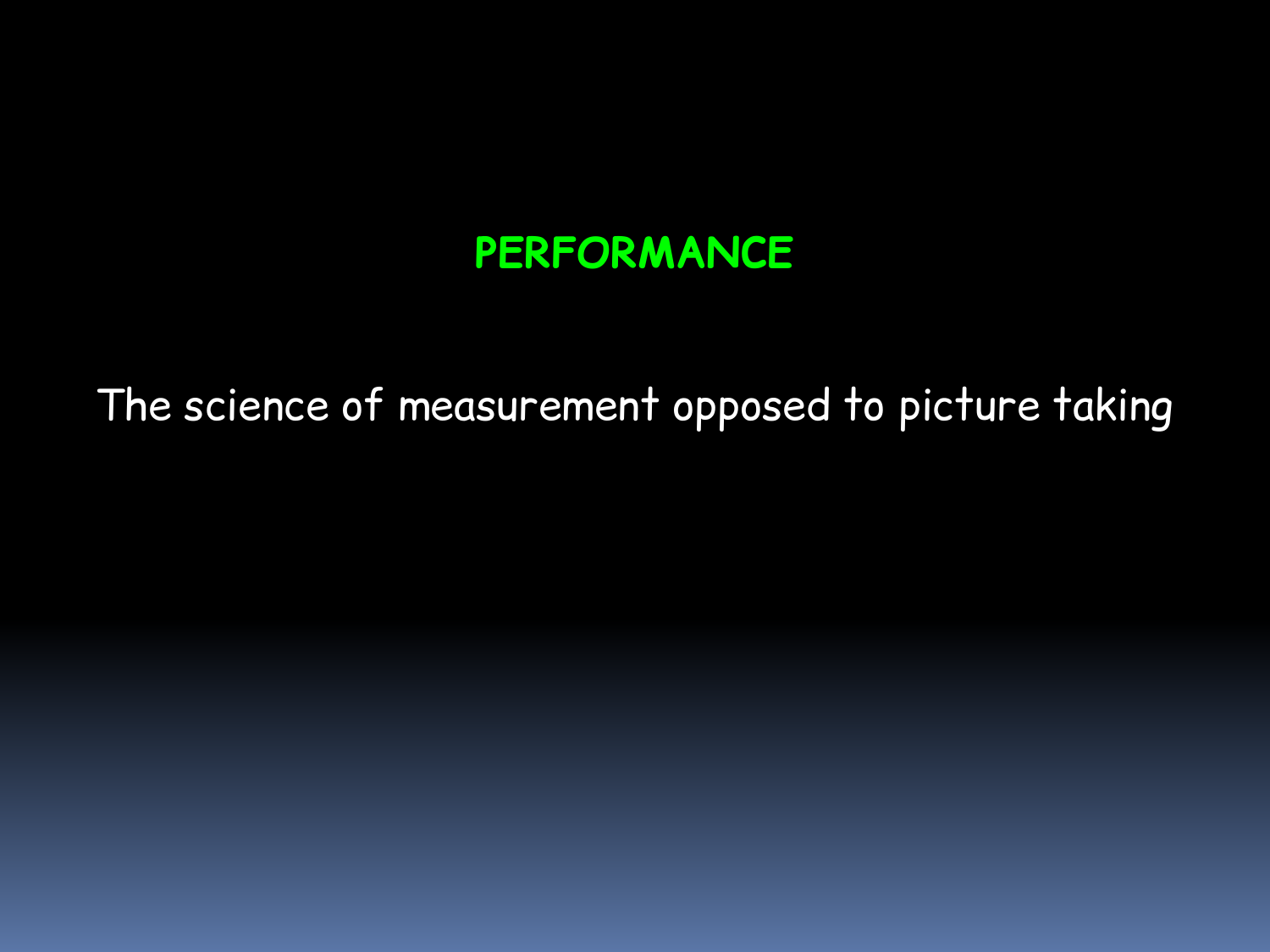

PERFORMANCE

The science of measurement opposed to picture taking